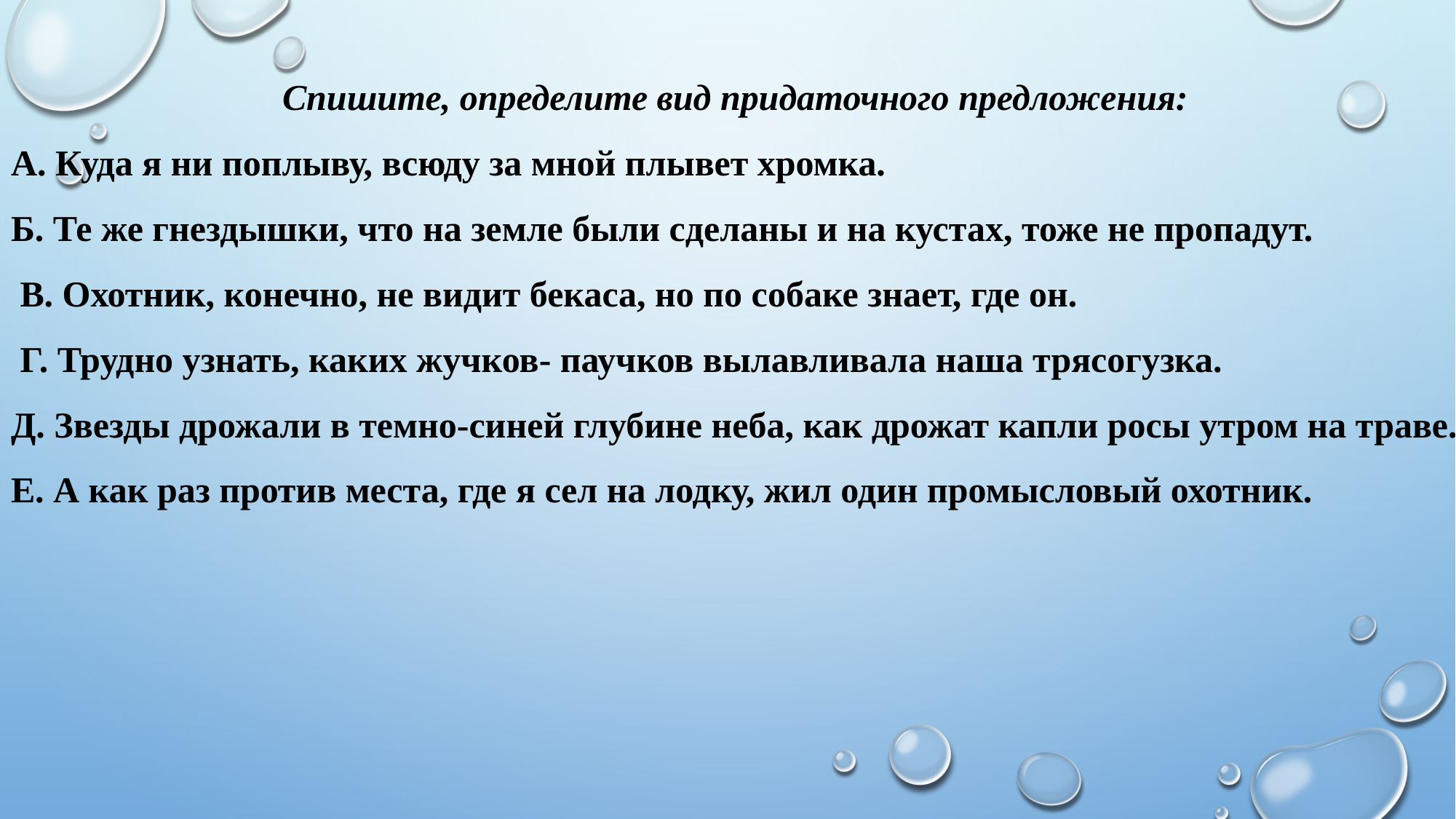

Спишите, определите вид придаточного предложения:
А. Куда я ни поплыву, всюду за мной плывет хромка.
Б. Те же гнездышки, что на земле были сделаны и на кустах, тоже не пропадут.
 В. Охотник, конечно, не видит бекаса, но по собаке знает, где он.
 Г. Трудно узнать, каких жучков- паучков вылавливала наша трясогузка.
Д. Звезды дрожали в темно-синей глубине неба, как дрожат капли росы утром на траве.
Е. А как раз против места, где я сел на лодку, жил один промысловый охотник.